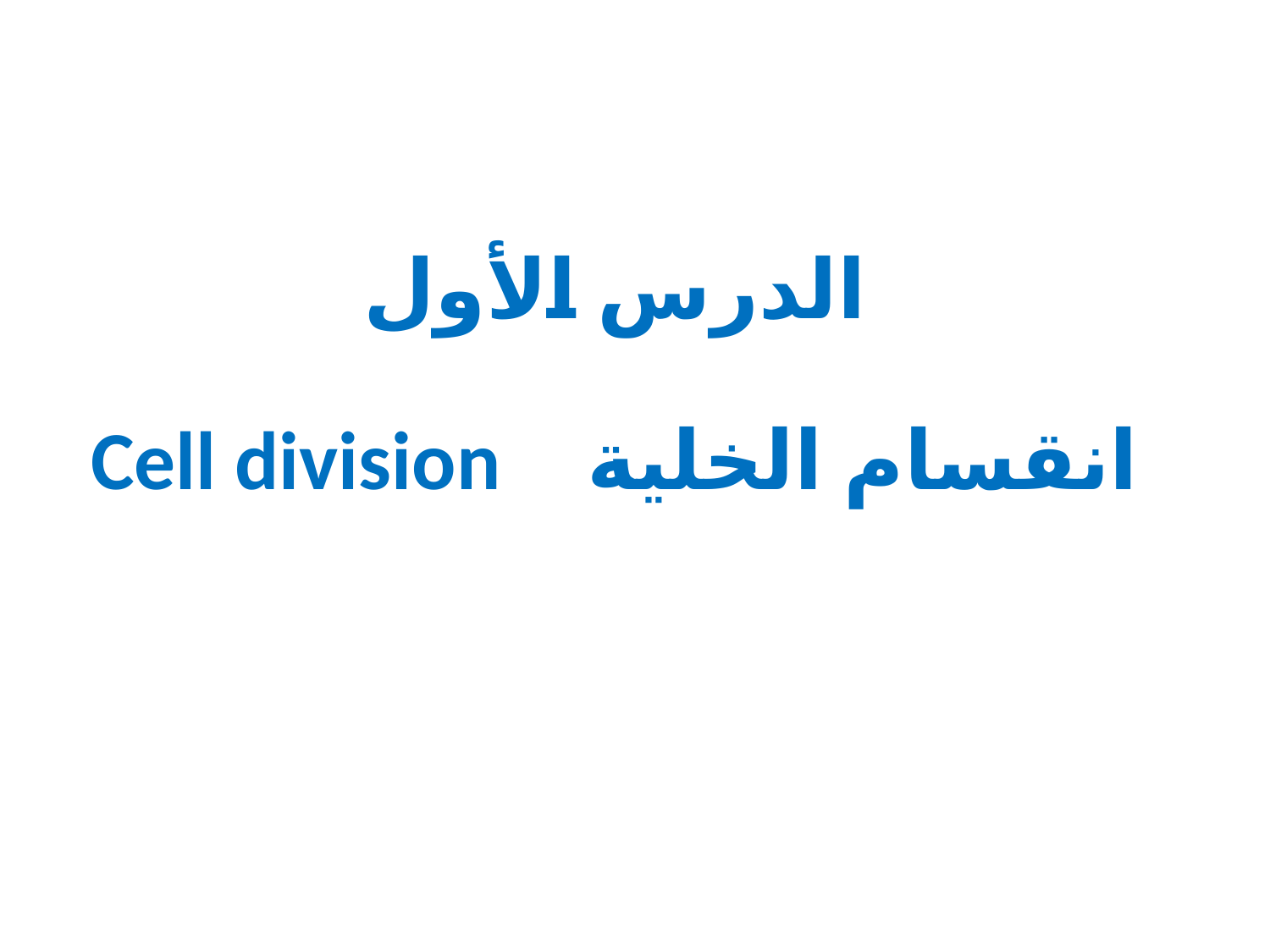

# الدرس الأول انقسام الخلية    Cell division